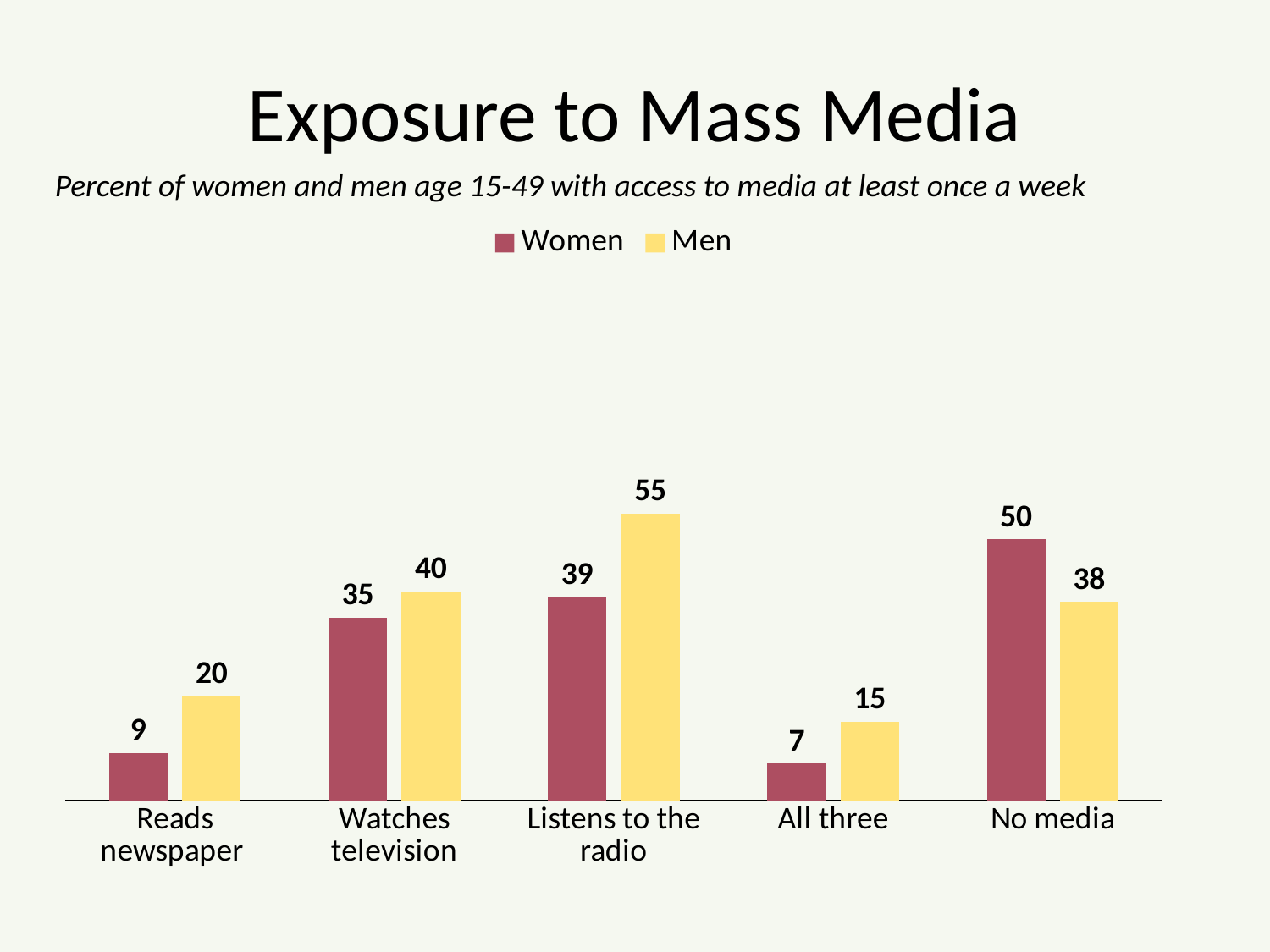

# Exposure to Mass Media
Percent of women and men age 15-49 with access to media at least once a week

### Chart

| Category | Women | Men |
|---|---|---|
| Reads newspaper  | 9.0 | 20.0 |
| Watches television | 35.0 | 40.0 |
| Listens to the radio | 39.0 | 55.0 |
| All three | 7.0 | 15.0 |
| No media | 50.0 | 38.0 |